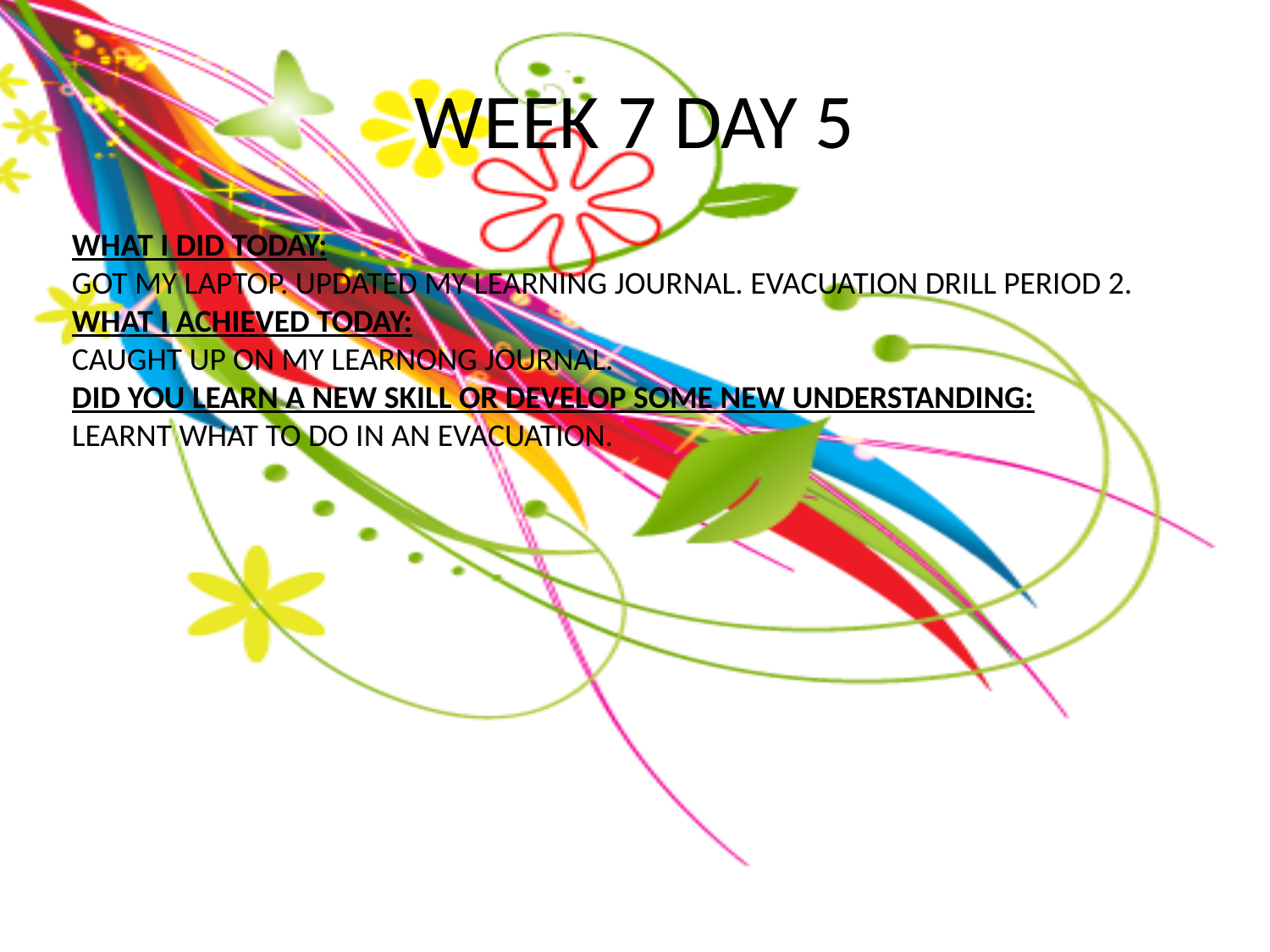

# WEEK 7 DAY 5
WHAT I DID TODAY:
GOT MY LAPTOP. UPDATED MY LEARNING JOURNAL. EVACUATION DRILL PERIOD 2.
WHAT I ACHIEVED TODAY:
CAUGHT UP ON MY LEARNONG JOURNAL.
DID YOU LEARN A NEW SKILL OR DEVELOP SOME NEW UNDERSTANDING:
LEARNT WHAT TO DO IN AN EVACUATION.